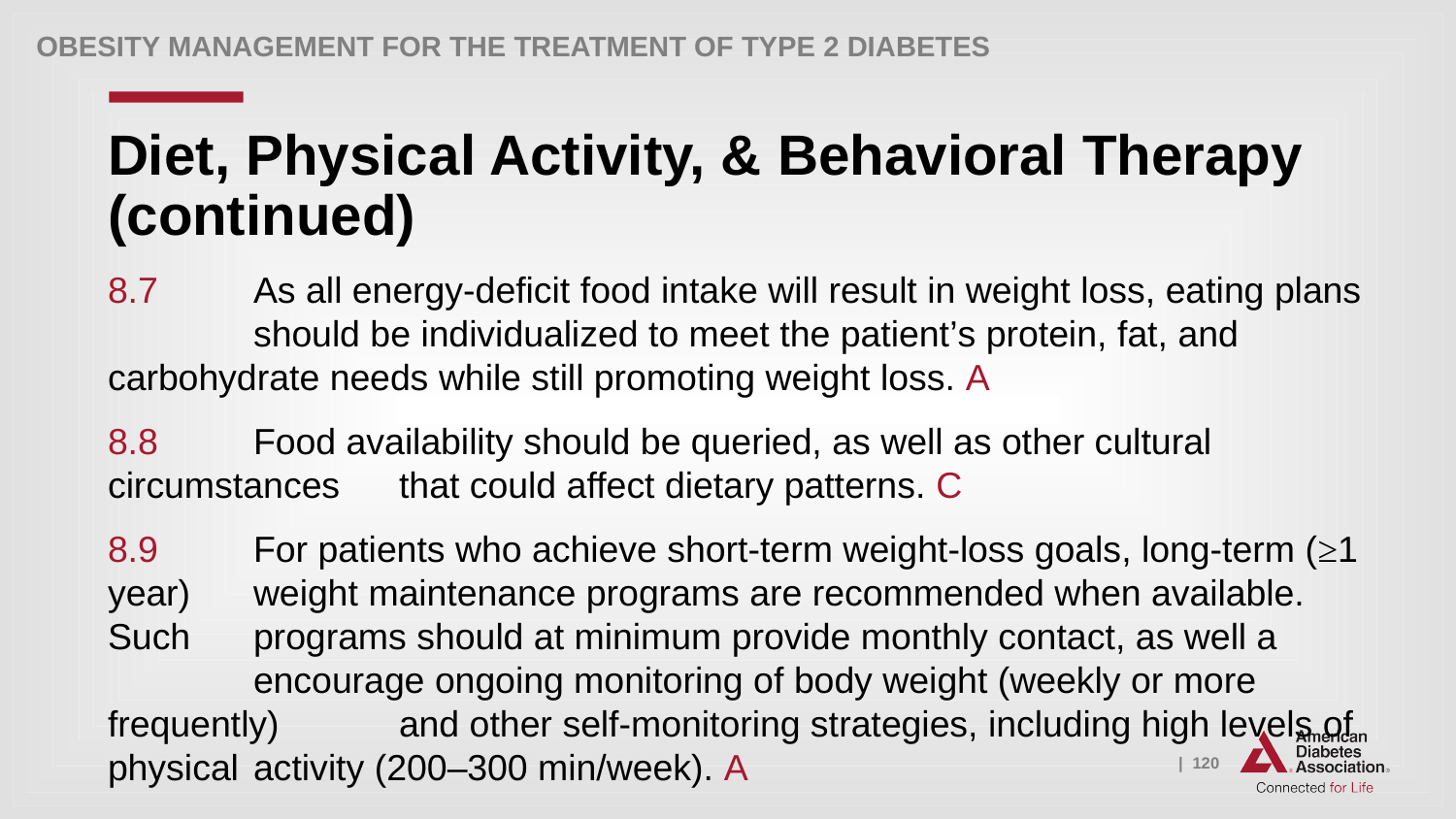

Obesity Management for the Treatment of Type 2 Diabetes
# Diet, Physical Activity, & Behavioral Therapy (continued)
8.7 	As all energy-deficit food intake will result in weight loss, eating plans 	should be individualized to meet the patient’s protein, fat, and 	carbohydrate needs while still promoting weight loss. A
8.8 	Food availability should be queried, as well as other cultural circumstances 	that could affect dietary patterns. C
8.9 	For patients who achieve short-term weight-loss goals, long-term (≥1 year) 	weight maintenance programs are recommended when available. Such 	programs should at minimum provide monthly contact, as well a  	encourage ongoing monitoring of body weight (weekly or more frequently) 	and other self-monitoring strategies, including high levels of physical 	activity (200–300 min/week). A